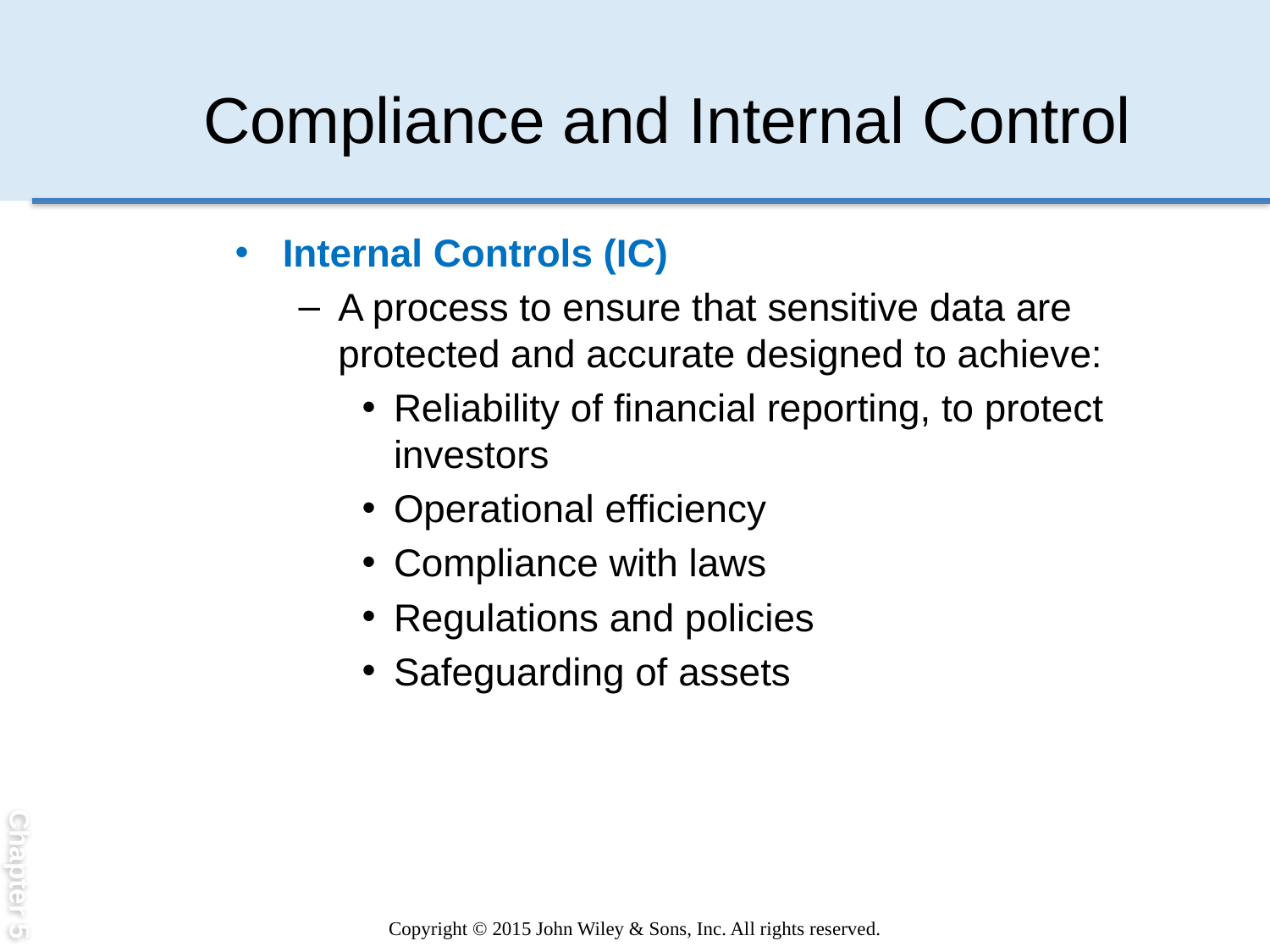

Chapter 5
# Compliance and Internal Control
Internal Controls (IC)
A process to ensure that sensitive data are protected and accurate designed to achieve:
Reliability of financial reporting, to protect investors
Operational efficiency
Compliance with laws
Regulations and policies
Safeguarding of assets